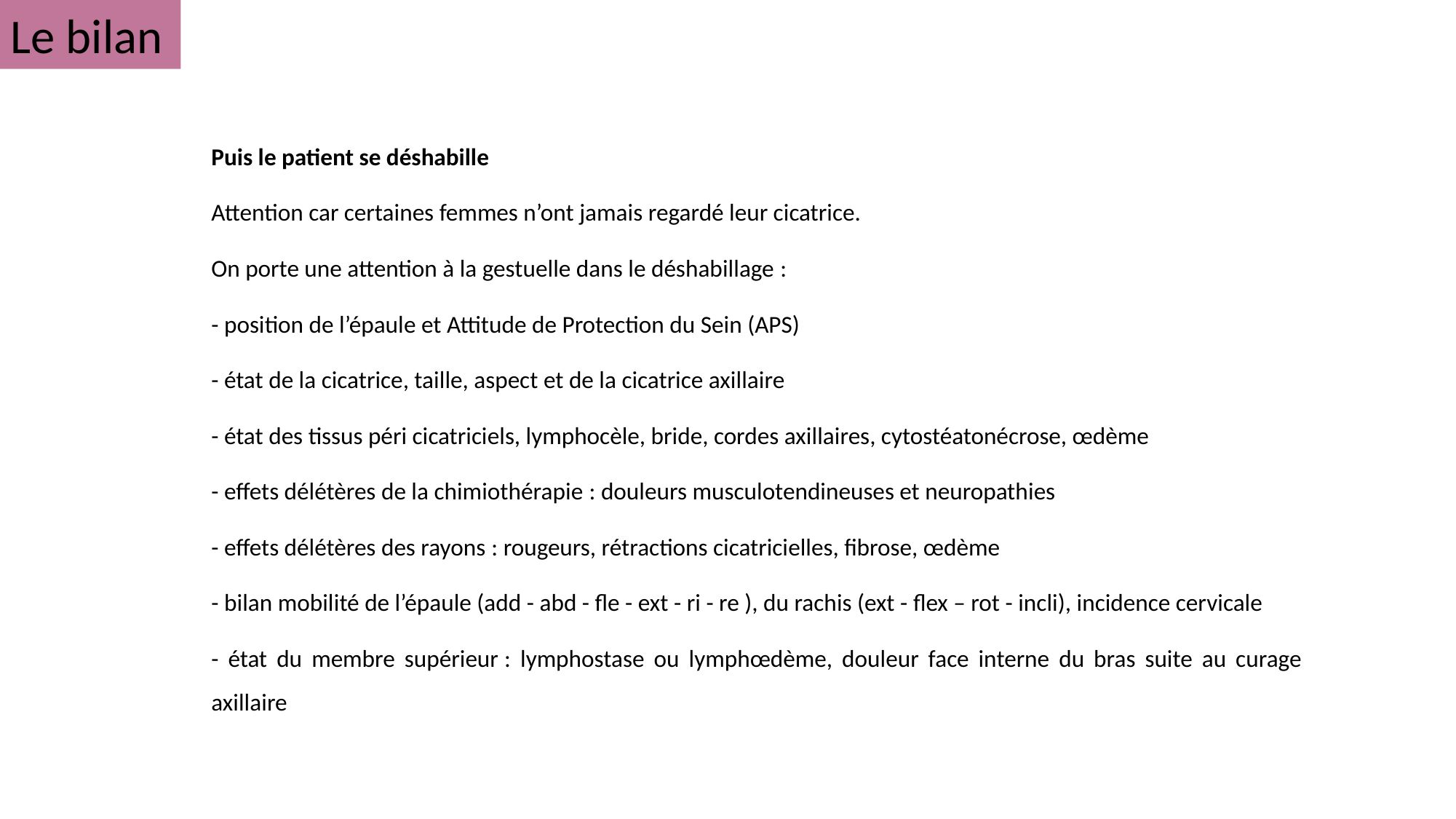

Le bilan
Puis le patient se déshabille
Attention car certaines femmes n’ont jamais regardé leur cicatrice.
On porte une attention à la gestuelle dans le déshabillage :
- position de l’épaule et Attitude de Protection du Sein (APS)
- état de la cicatrice, taille, aspect et de la cicatrice axillaire
- état des tissus péri cicatriciels, lymphocèle, bride, cordes axillaires, cytostéatonécrose, œdème
- effets délétères de la chimiothérapie : douleurs musculotendineuses et neuropathies
- effets délétères des rayons : rougeurs, rétractions cicatricielles, fibrose, œdème
- bilan mobilité de l’épaule (add - abd - fle - ext - ri - re ), du rachis (ext - flex – rot - incli), incidence cervicale
- état du membre supérieur : lymphostase ou lymphœdème, douleur face interne du bras suite au curage axillaire